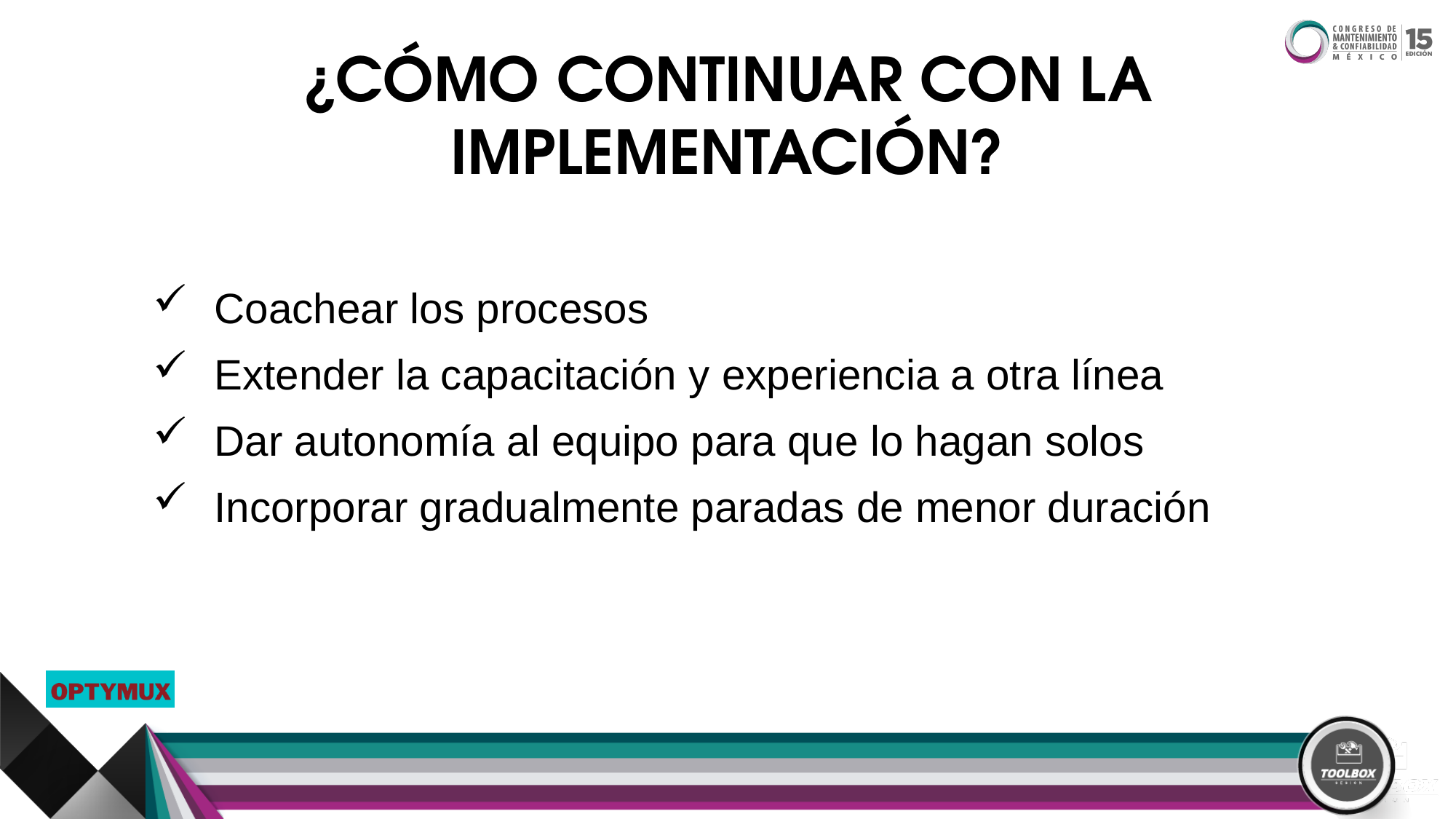

¿CÓMO CONTINUAR CON LA IMPLEMENTACIÓN?
Coachear los procesos
Extender la capacitación y experiencia a otra línea
Dar autonomía al equipo para que lo hagan solos
Incorporar gradualmente paradas de menor duración